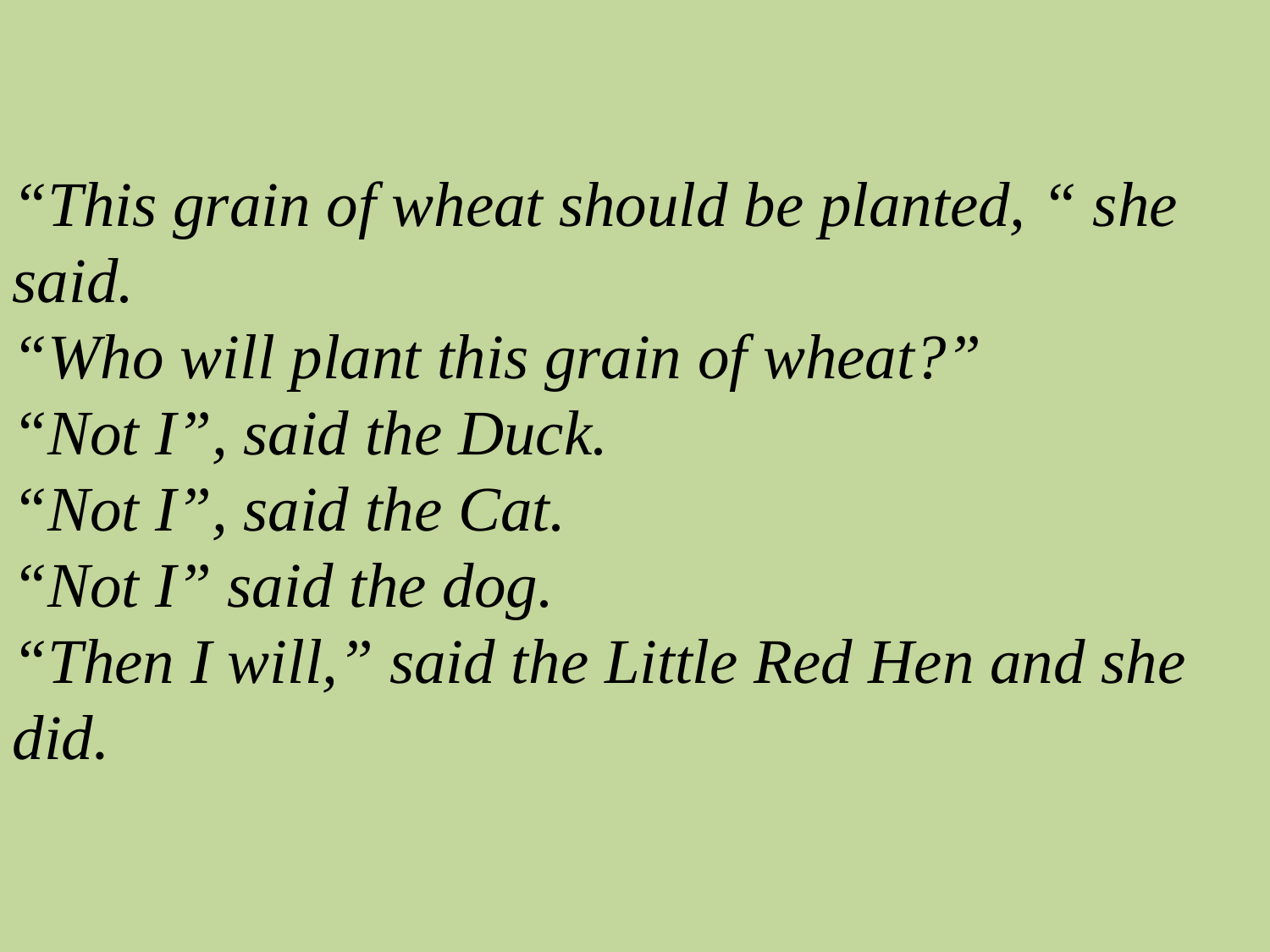

“This grain of wheat should be planted, “ she said.
“Who will plant this grain of wheat?”
“Not I”, said the Duck.
“Not I”, said the Cat.
“Not I” said the dog.
“Then I will,” said the Little Red Hen and she did.
#